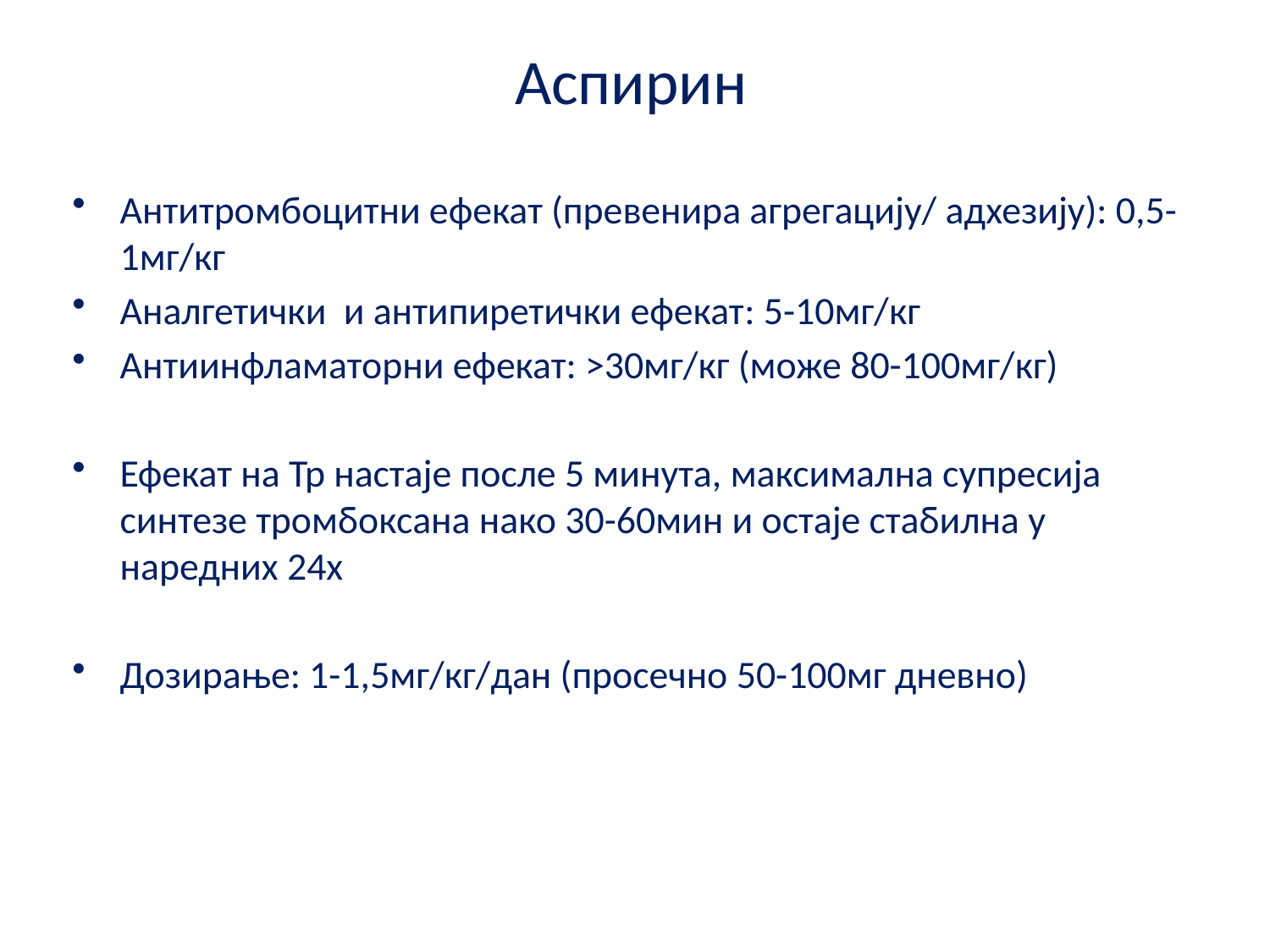

# Аспирин
Антитромбоцитни ефекат (превенира агрегацију/ адхезију): 0,5-1мг/кг
Аналгетички  и антипиретички ефекат: 5-10мг/кг
Антиинфламаторни ефекат: >30мг/кг (може 80-100мг/кг)

Ефекат на Тр настаје после 5 минута, максимална супресија синтезе тромбоксана нако 30-60мин и остаје стабилна у наредних 24х

Дозирање: 1-1,5мг/кг/дан (просечно 50-100мг дневно)